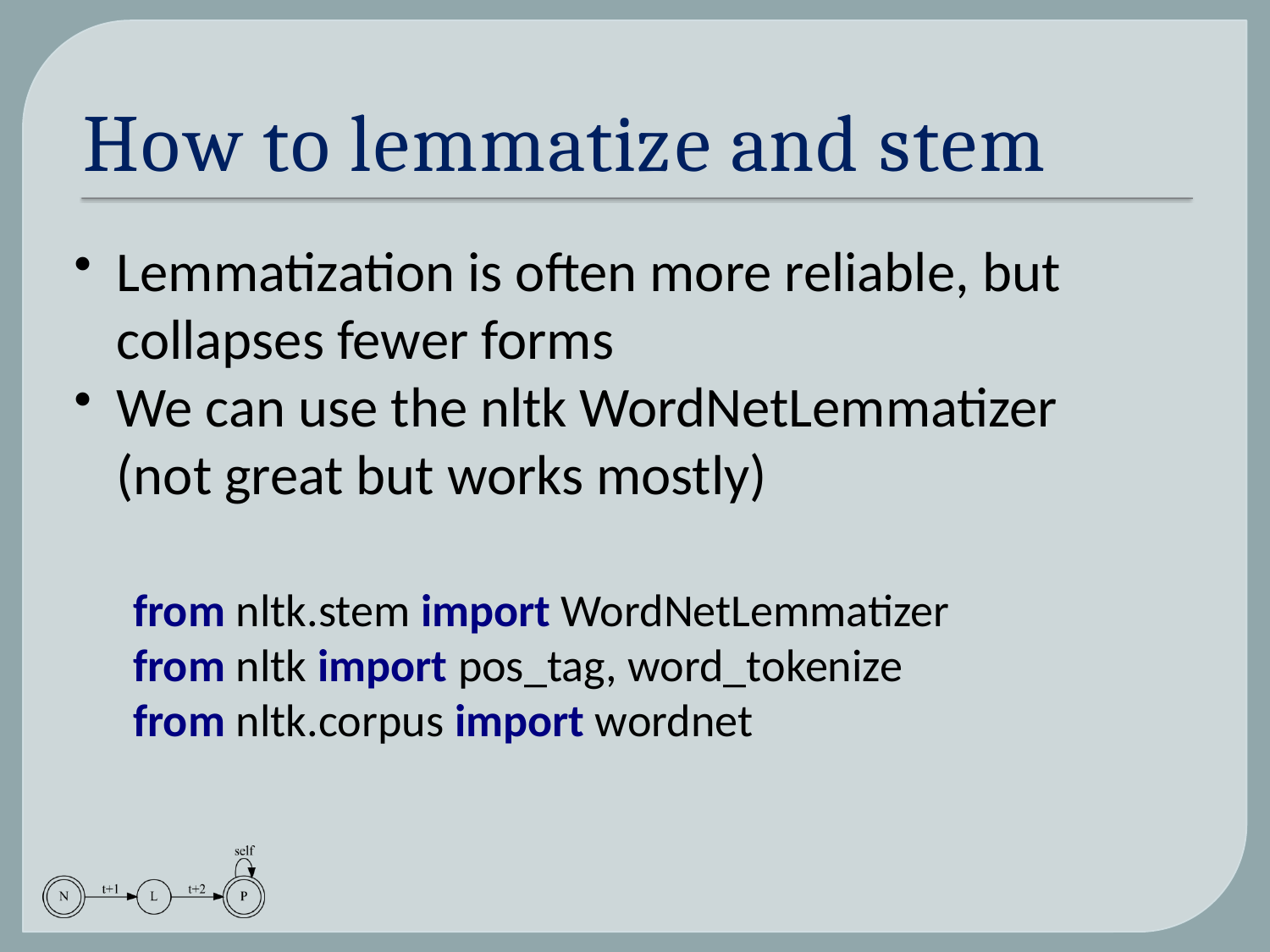

# How to lemmatize and stem
Lemmatization is often more reliable, but collapses fewer forms
We can use the nltk WordNetLemmatizer
(not great but works mostly)

from nltk.stem import WordNetLemmatizer
from nltk import pos_tag, word_tokenize
from nltk.corpus import wordnet